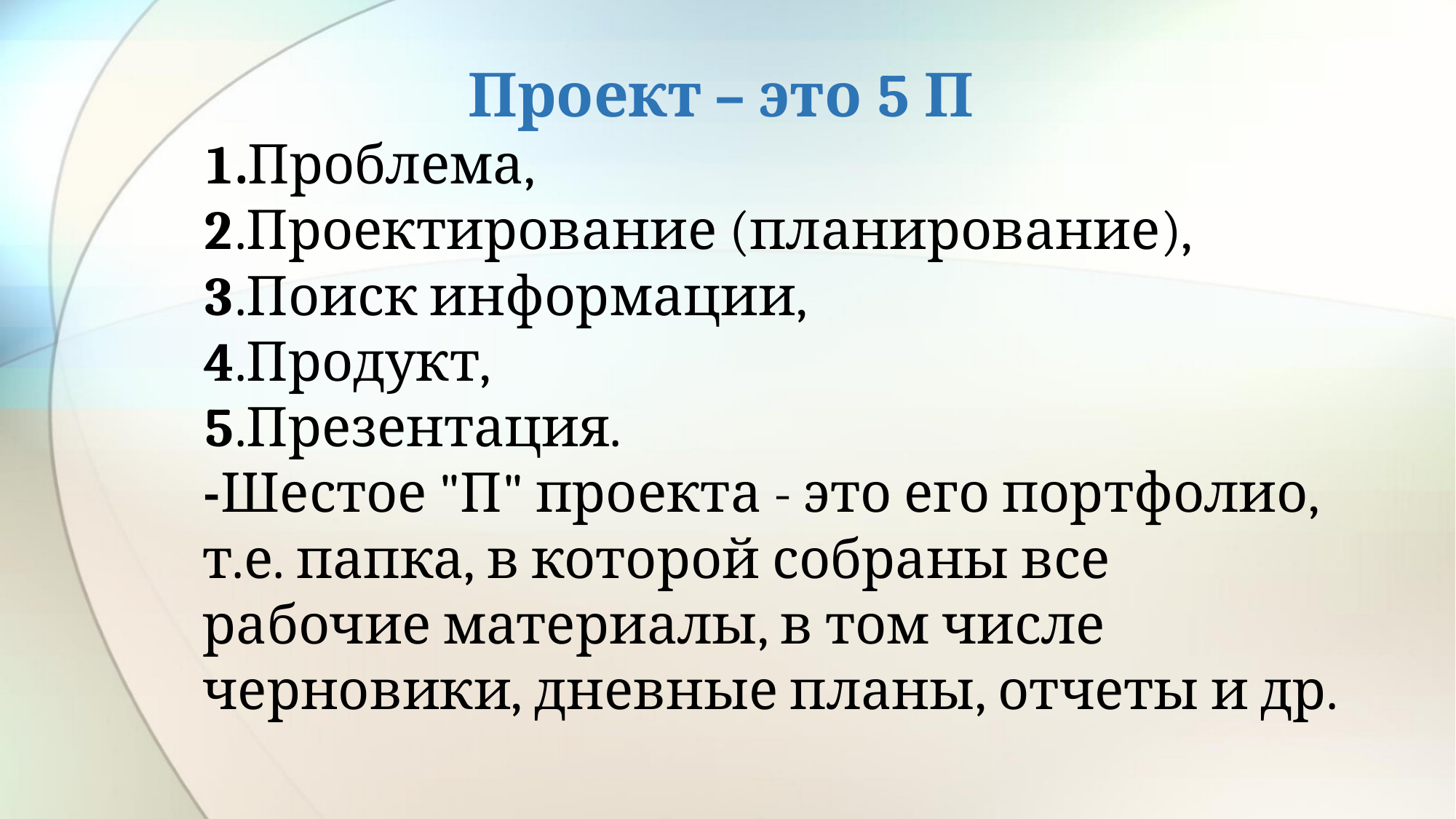

# Проект – это 5 П 1.Проблема, 2.Проектирование (планирование), 3.Поиск информации, 4.Продукт, 5.Презентация. -Шестое "П" проекта - это его портфолио, т.е. папка, в которой собраны все рабочие материалы, в том числе черновики, дневные планы, отчеты и др.